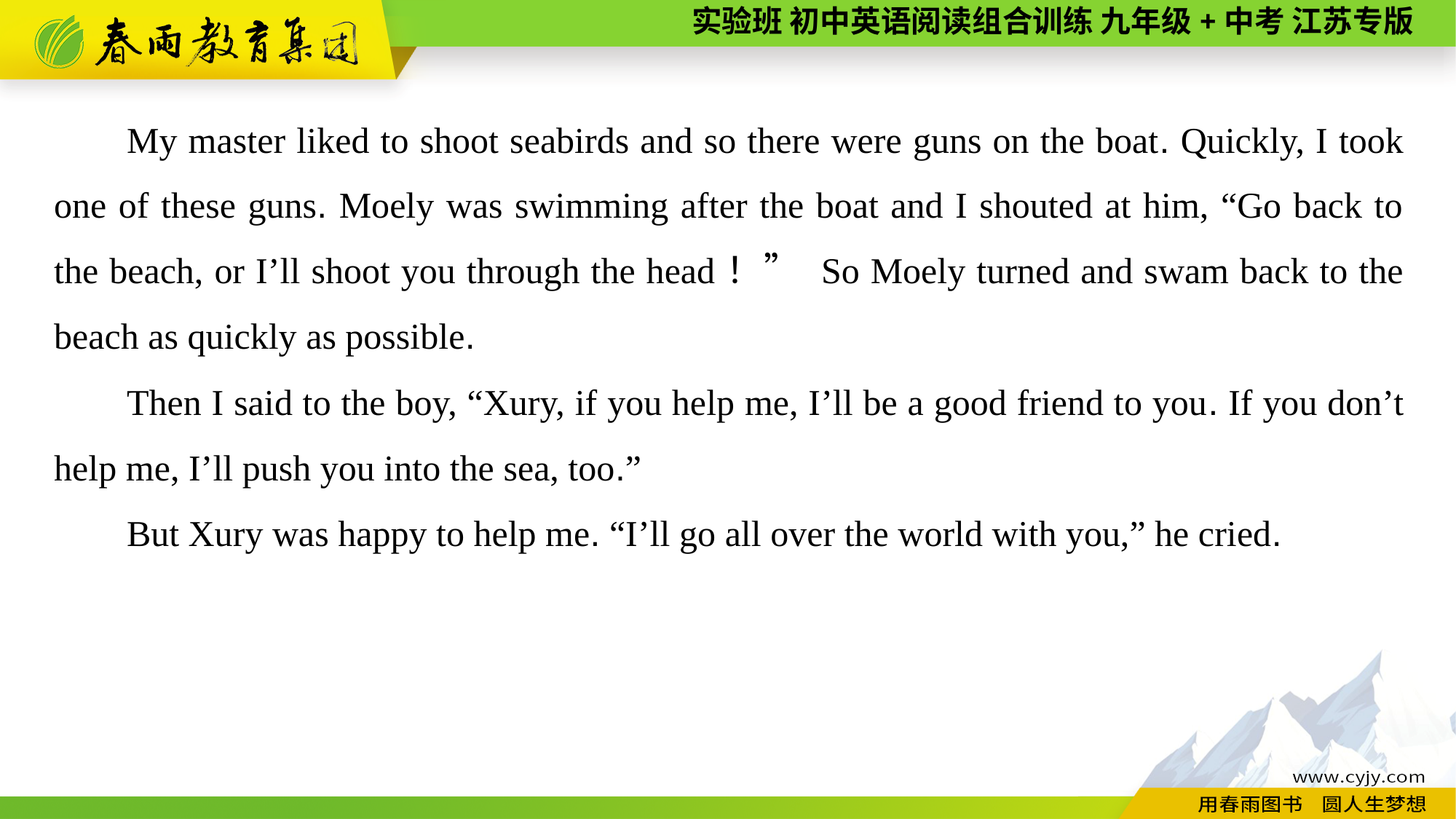

My master liked to shoot seabirds and so there were guns on the boat. Quickly, I took one of these guns. Moely was swimming after the boat and I shouted at him, “Go back to the beach, or I’ll shoot you through the head！” So Moely turned and swam back to the beach as quickly as possible.
Then I said to the boy, “Xury, if you help me, I’ll be a good friend to you. If you don’t help me, I’ll push you into the sea, too.”
But Xury was happy to help me. “I’ll go all over the world with you,” he cried.